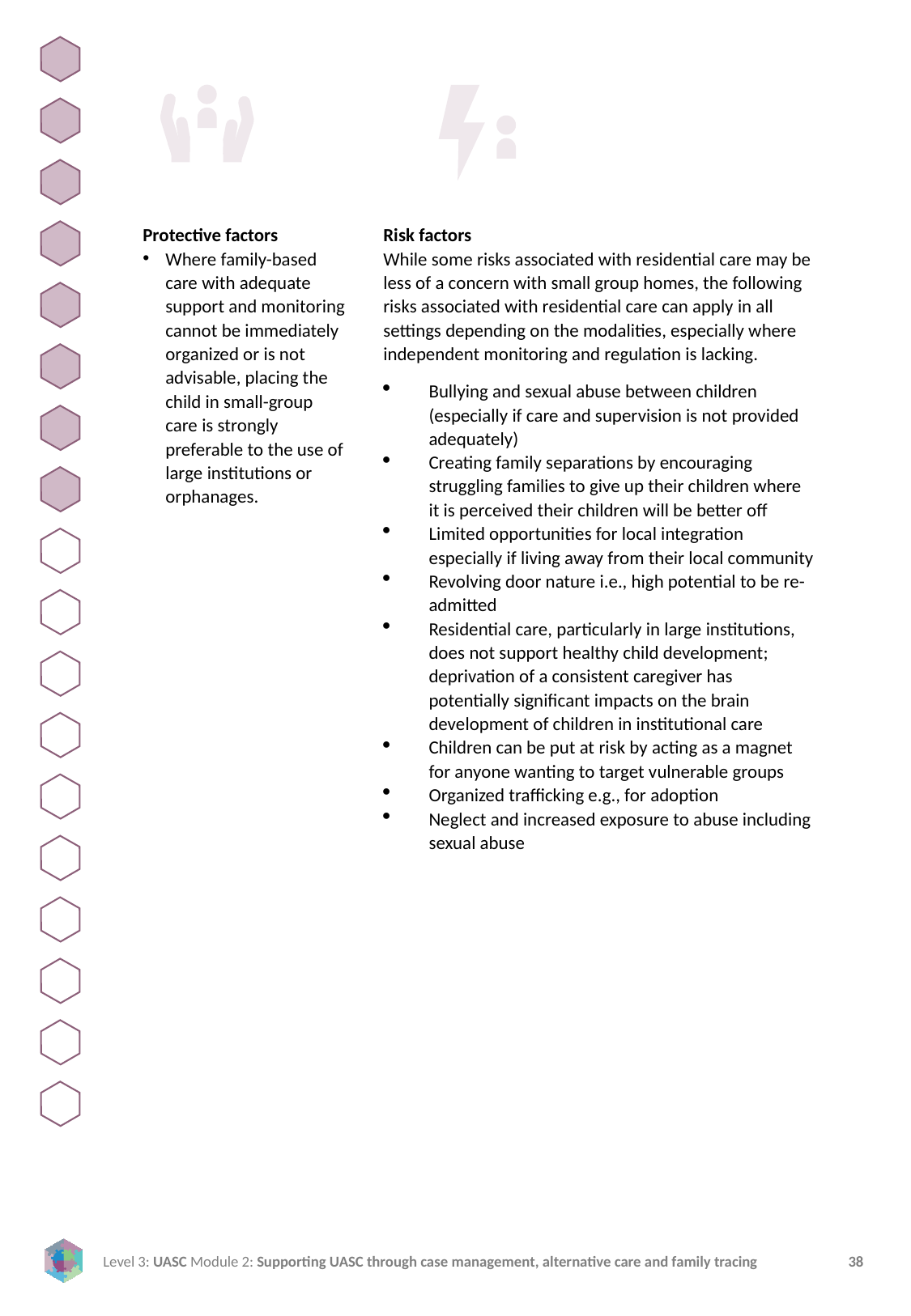

Protective factors
Where family-based care with adequate support and monitoring cannot be immediately organized or is not advisable, placing the child in small-group care is strongly preferable to the use of large institutions or orphanages.
Risk factors
While some risks associated with residential care may be less of a concern with small group homes, the following risks associated with residential care can apply in all settings depending on the modalities, especially where independent monitoring and regulation is lacking.
Bullying and sexual abuse between children (especially if care and supervision is not provided adequately)
Creating family separations by encouraging struggling families to give up their children where it is perceived their children will be better off
Limited opportunities for local integration especially if living away from their local community
Revolving door nature i.e., high potential to be re-admitted
Residential care, particularly in large institutions, does not support healthy child development; deprivation of a consistent caregiver has potentially significant impacts on the brain development of children in institutional care
Children can be put at risk by acting as a magnet for anyone wanting to target vulnerable groups
Organized trafficking e.g., for adoption
Neglect and increased exposure to abuse including sexual abuse